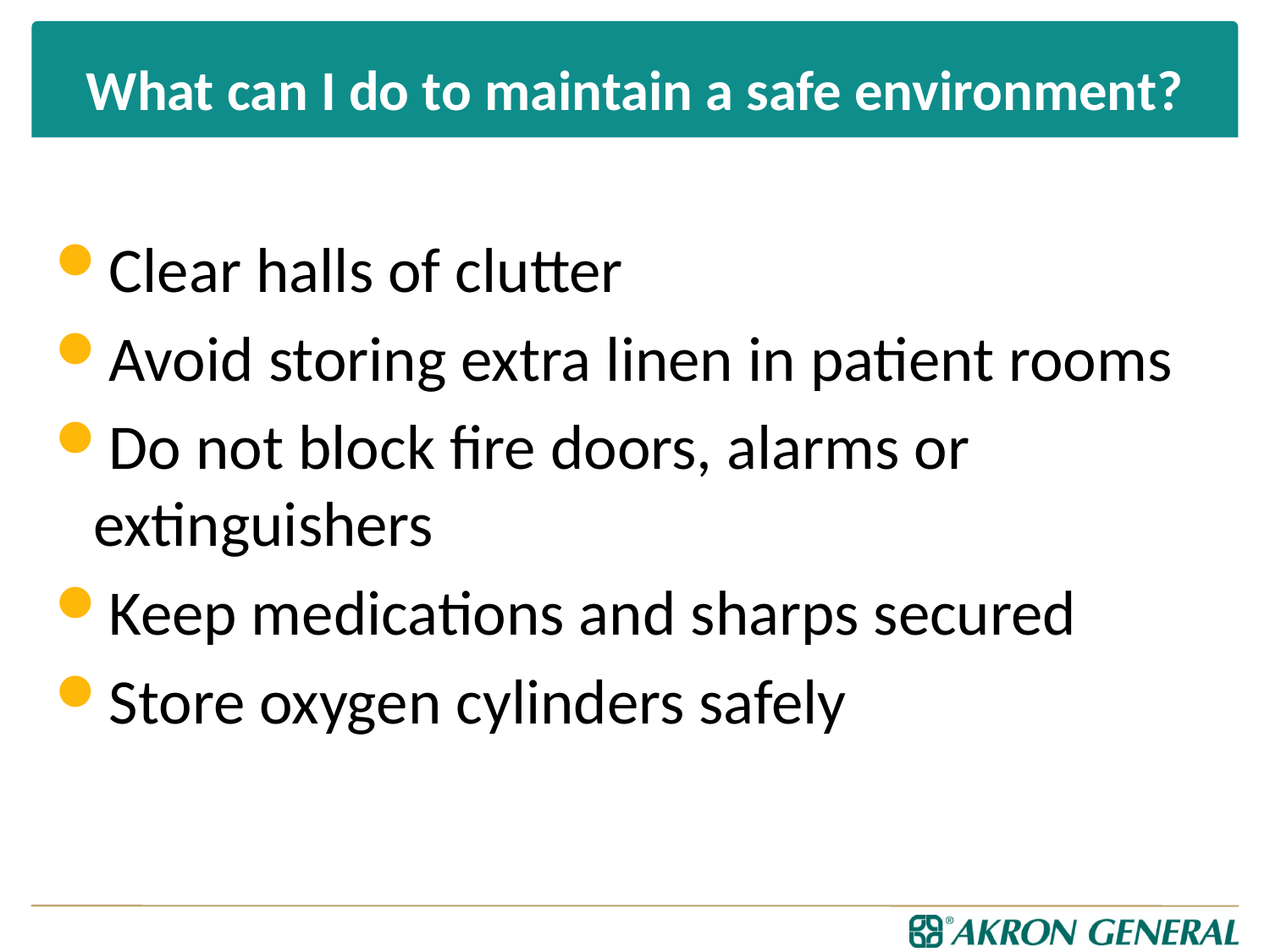

# What can I do to maintain a safe environment?
Clear halls of clutter
Avoid storing extra linen in patient rooms
Do not block fire doors, alarms or extinguishers
Keep medications and sharps secured
Store oxygen cylinders safely